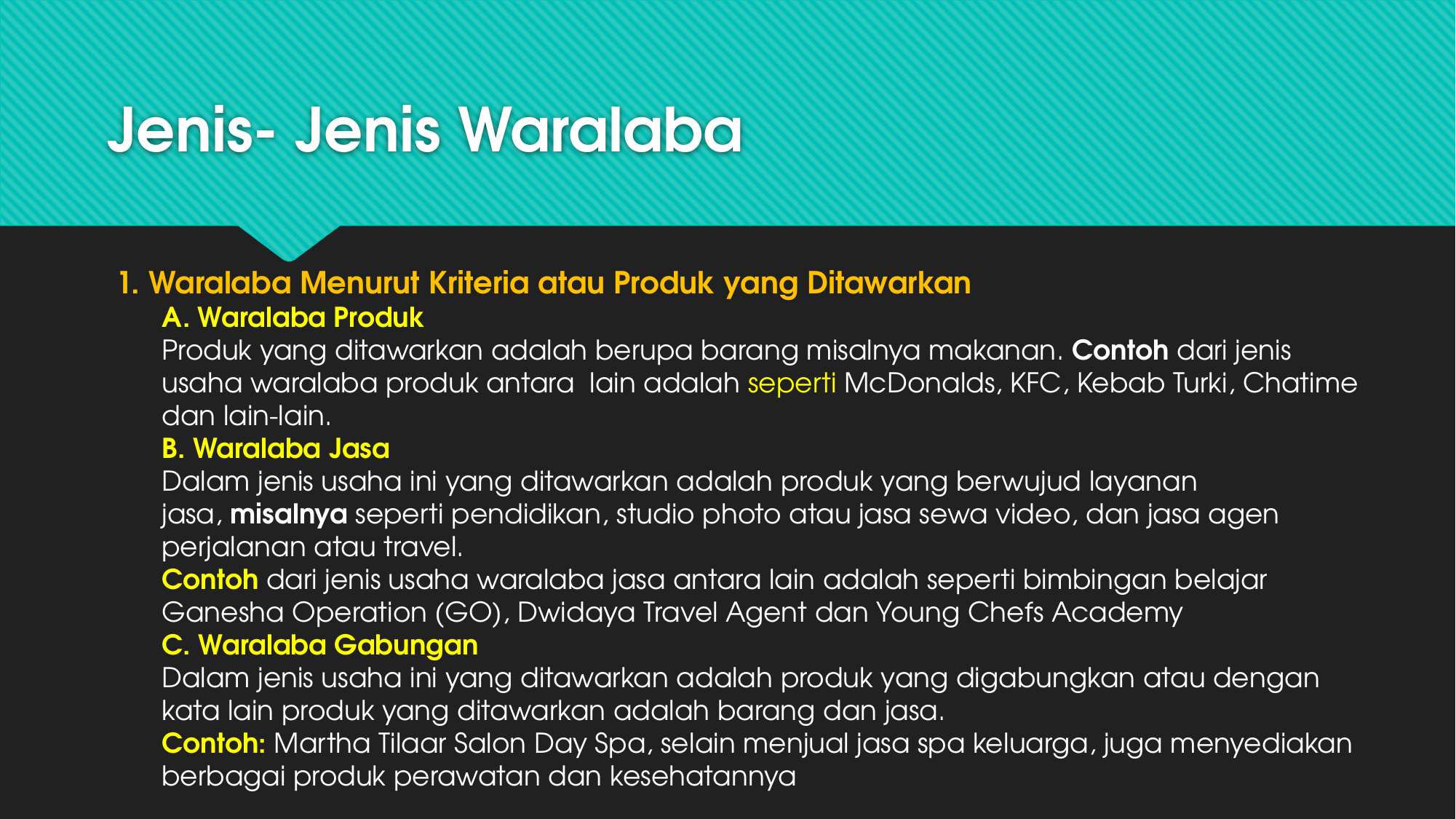

# Jenis- Jenis Waralaba
 1. Waralaba Menurut Kriteria atau Produk yang Ditawarkan
A. Waralaba Produk
Produk yang ditawarkan adalah berupa barang misalnya makanan. Contoh dari jenis usaha waralaba produk antara  lain adalah seperti McDonalds, KFC, Kebab Turki, Chatime dan lain-lain.
B. Waralaba Jasa
Dalam jenis usaha ini yang ditawarkan adalah produk yang berwujud layanan jasa, misalnya seperti pendidikan, studio photo atau jasa sewa video, dan jasa agen perjalanan atau travel.
Contoh dari jenis usaha waralaba jasa antara lain adalah seperti bimbingan belajar Ganesha Operation (GO), Dwidaya Travel Agent dan Young Chefs Academy
C. Waralaba Gabungan
Dalam jenis usaha ini yang ditawarkan adalah produk yang digabungkan atau dengan kata lain produk yang ditawarkan adalah barang dan jasa.
Contoh: Martha Tilaar Salon Day Spa, selain menjual jasa spa keluarga, juga menyediakan berbagai produk perawatan dan kesehatannya